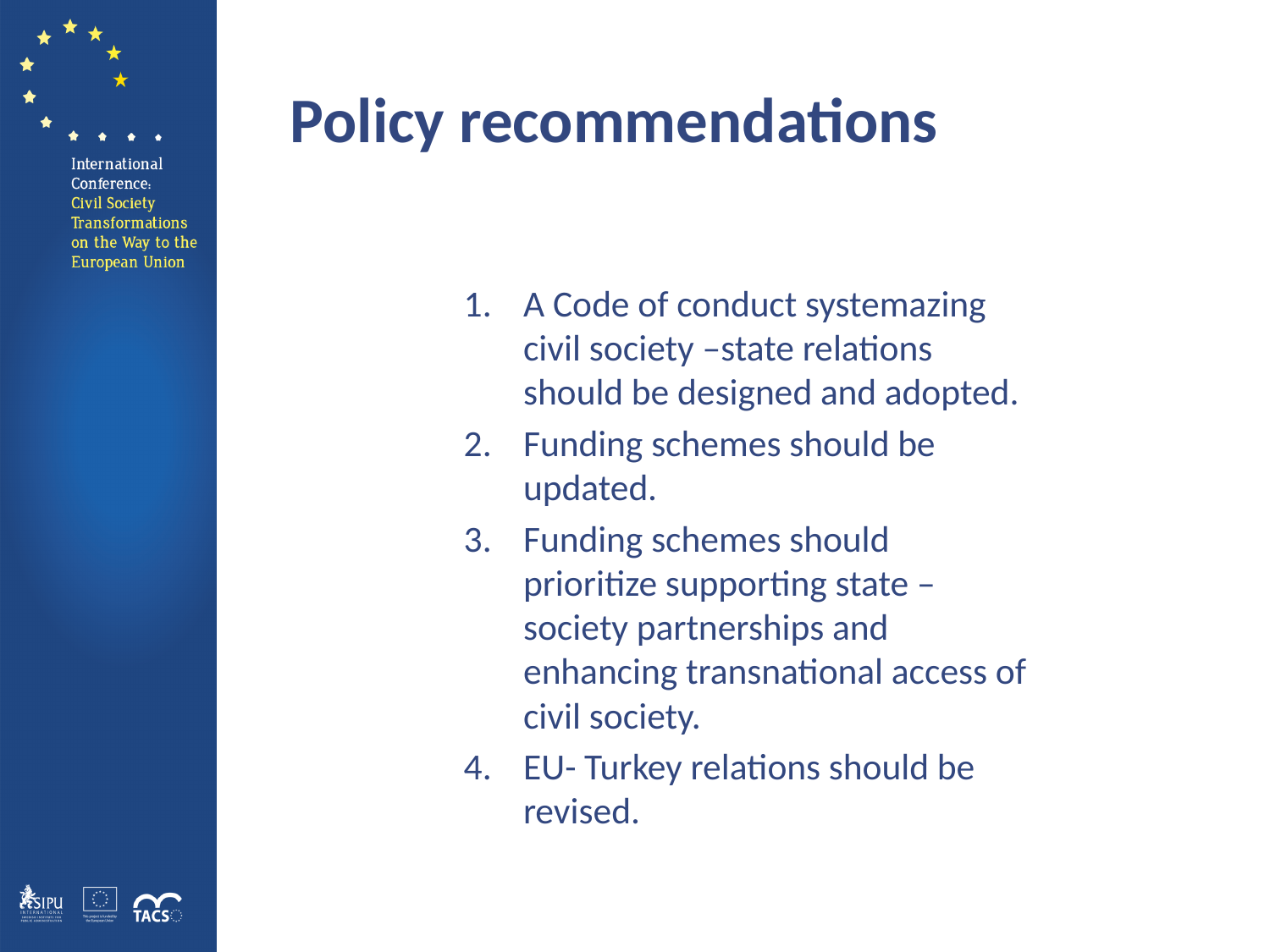

# Policy recommendations

A Code of conduct systemazing civil society –state relations should be designed and adopted.
Funding schemes should be updated.
Funding schemes should prioritize supporting state –society partnerships and  enhancing transnational access of civil society.
EU- Turkey relations should be revised.